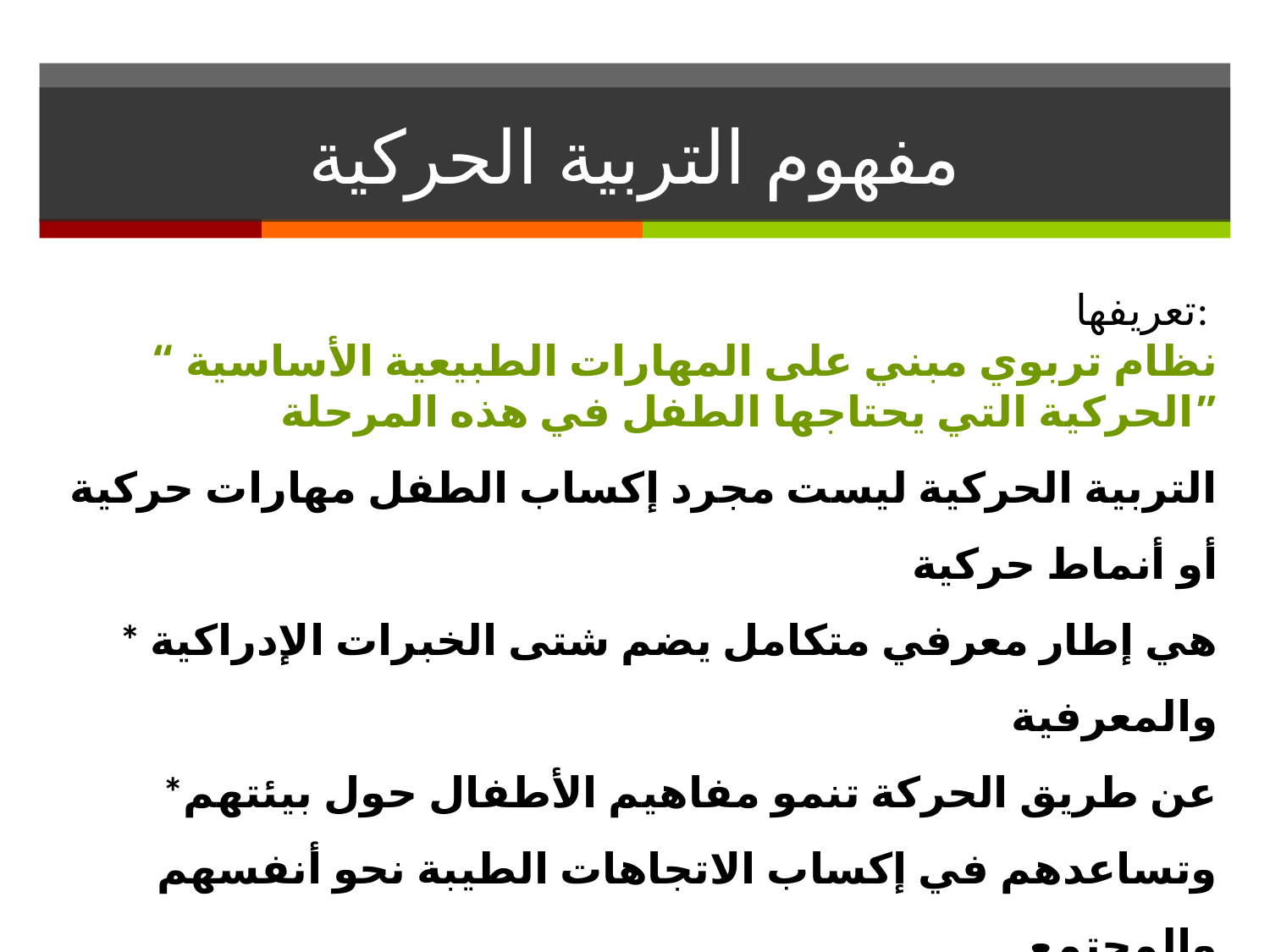

# مفهوم التربية الحركية
تعريفها:
“ نظام تربوي مبني على المهارات الطبيعية الأساسية الحركية التي يحتاجها الطفل في هذه المرحلة”
التربية الحركية ليست مجرد إكساب الطفل مهارات حركية أو أنماط حركية
* هي إطار معرفي متكامل يضم شتى الخبرات الإدراكية والمعرفية
*عن طريق الحركة تنمو مفاهيم الأطفال حول بيئتهم وتساعدهم في إكساب الاتجاهات الطيبة نحو أنفسهم والمجتمع